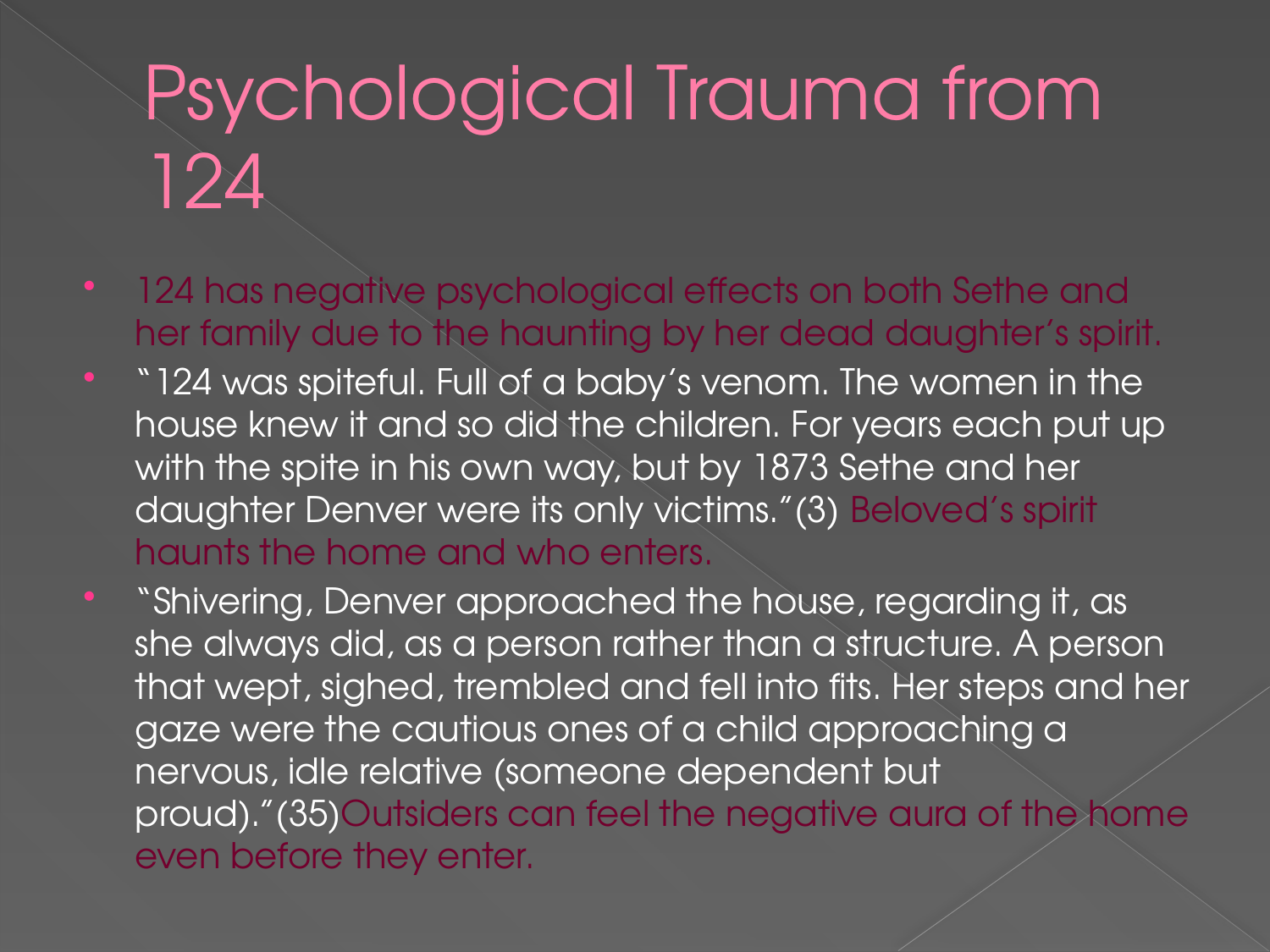

# Psychological Trauma from 124
124 has negative psychological effects on both Sethe and her family due to the haunting by her dead daughter’s spirit.
“124 was spiteful. Full of a baby’s venom. The women in the house knew it and so did the children. For years each put up with the spite in his own way, but by 1873 Sethe and her daughter Denver were its only victims.”(3) Beloved’s spirit haunts the home and who enters.
“Shivering, Denver approached the house, regarding it, as she always did, as a person rather than a structure. A person that wept, sighed, trembled and fell into fits. Her steps and her gaze were the cautious ones of a child approaching a nervous, idle relative (someone dependent but proud).”(35)Outsiders can feel the negative aura of the home even before they enter.